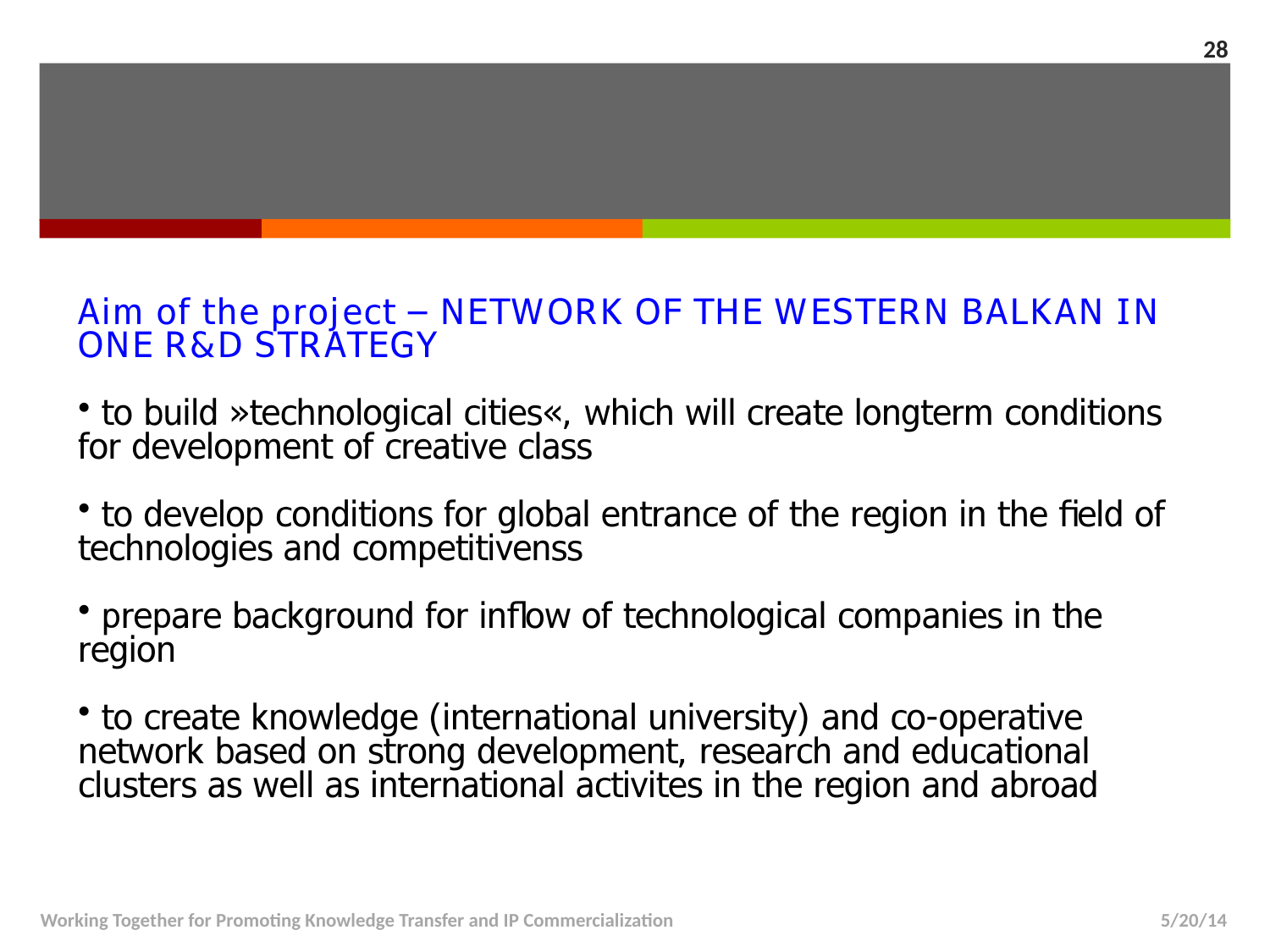

28
#
Aim of the project – NETWORK OF THE WESTERN BALKAN IN ONE R&D STRATEGY

 to build »technological cities«, which will create longterm conditions for development of creative class

 to develop conditions for global entrance of the region in the field of technologies and competitivenss

 prepare background for inflow of technological companies in the region

 to create knowledge (international university) and co-operative network based on strong development, research and educational clusters as well as international activites in the region and abroad
Working Together for Promoting Knowledge Transfer and IP Commercialization
5/20/14